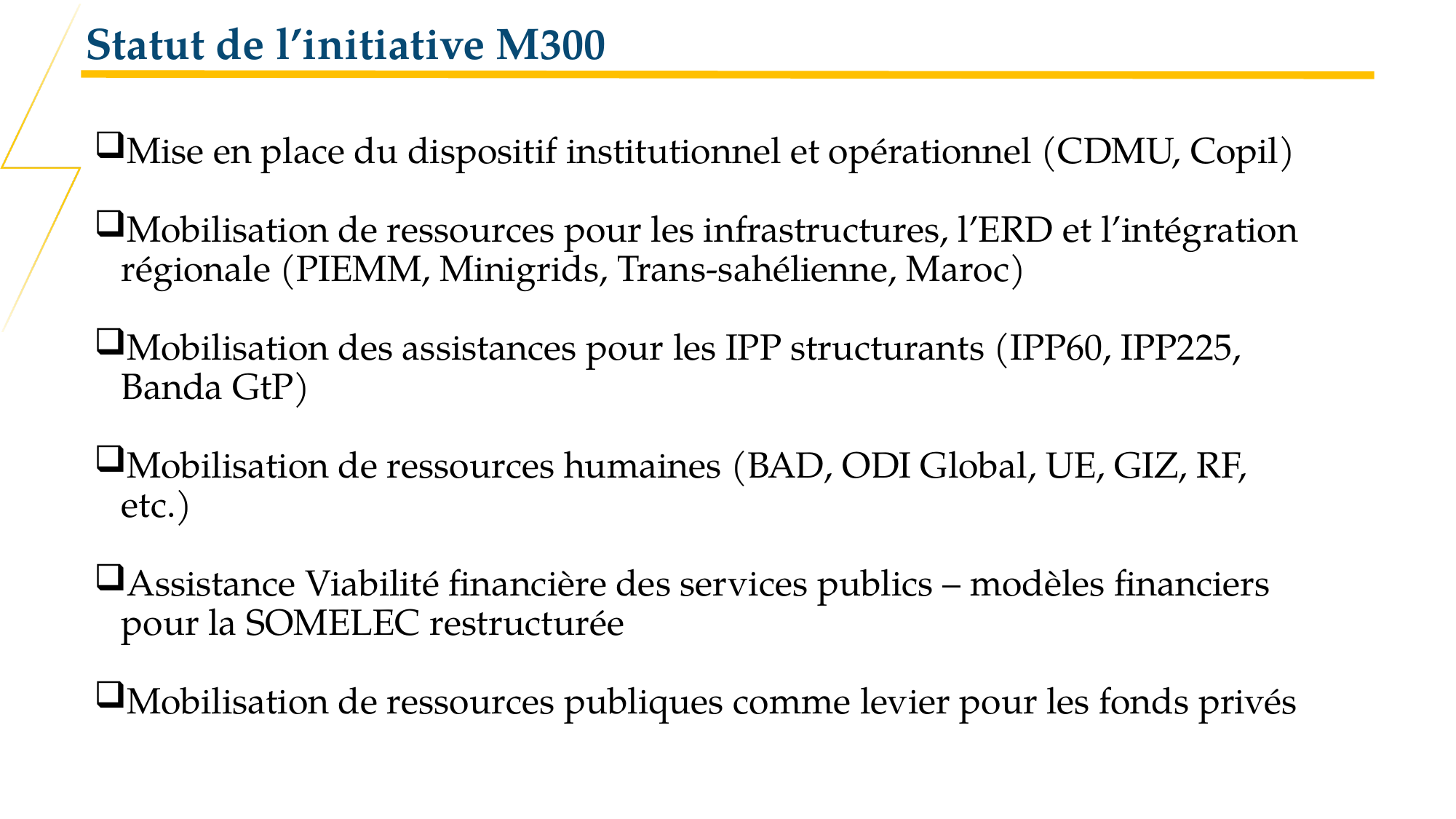

# Statut de l’initiative M300
Mise en place du dispositif institutionnel et opérationnel (CDMU, Copil)

Mobilisation de ressources pour les infrastructures, l’ERD et l’intégration régionale (PIEMM, Minigrids, Trans-sahélienne, Maroc)

Mobilisation des assistances pour les IPP structurants (IPP60, IPP225, Banda GtP)

Mobilisation de ressources humaines (BAD, ODI Global, UE, GIZ, RF, etc.)

Assistance Viabilité financière des services publics – modèles financiers pour la SOMELEC restructurée

Mobilisation de ressources publiques comme levier pour les fonds privés